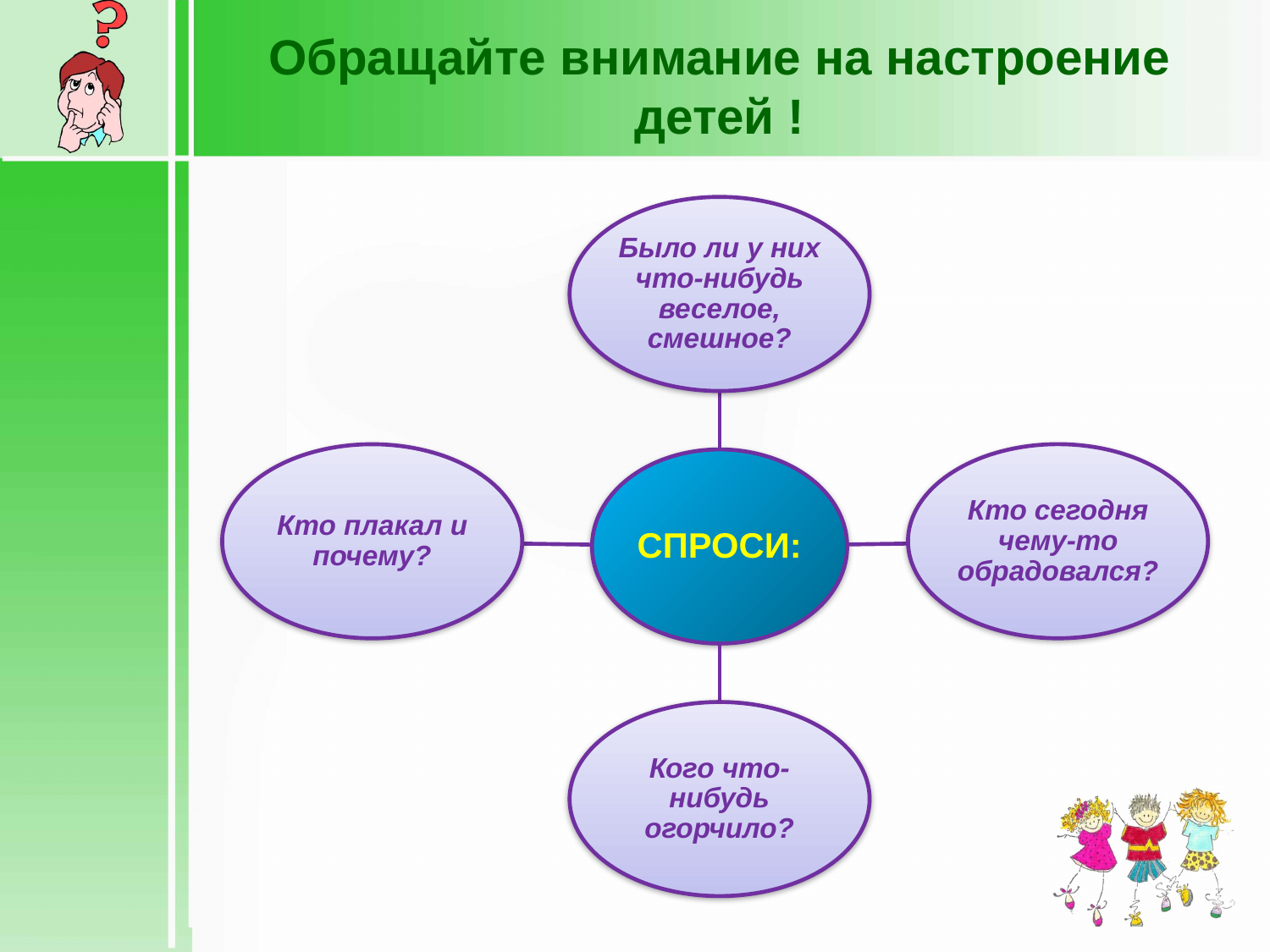

# Обращайте внимание на настроение детей !
СПРОСИ:

Было ли у них что-нибудь веселое, смешное?

Кто сегодня чему-то обрадовался?

Кого что-нибудь огорчило?

Кто плакал и почему?